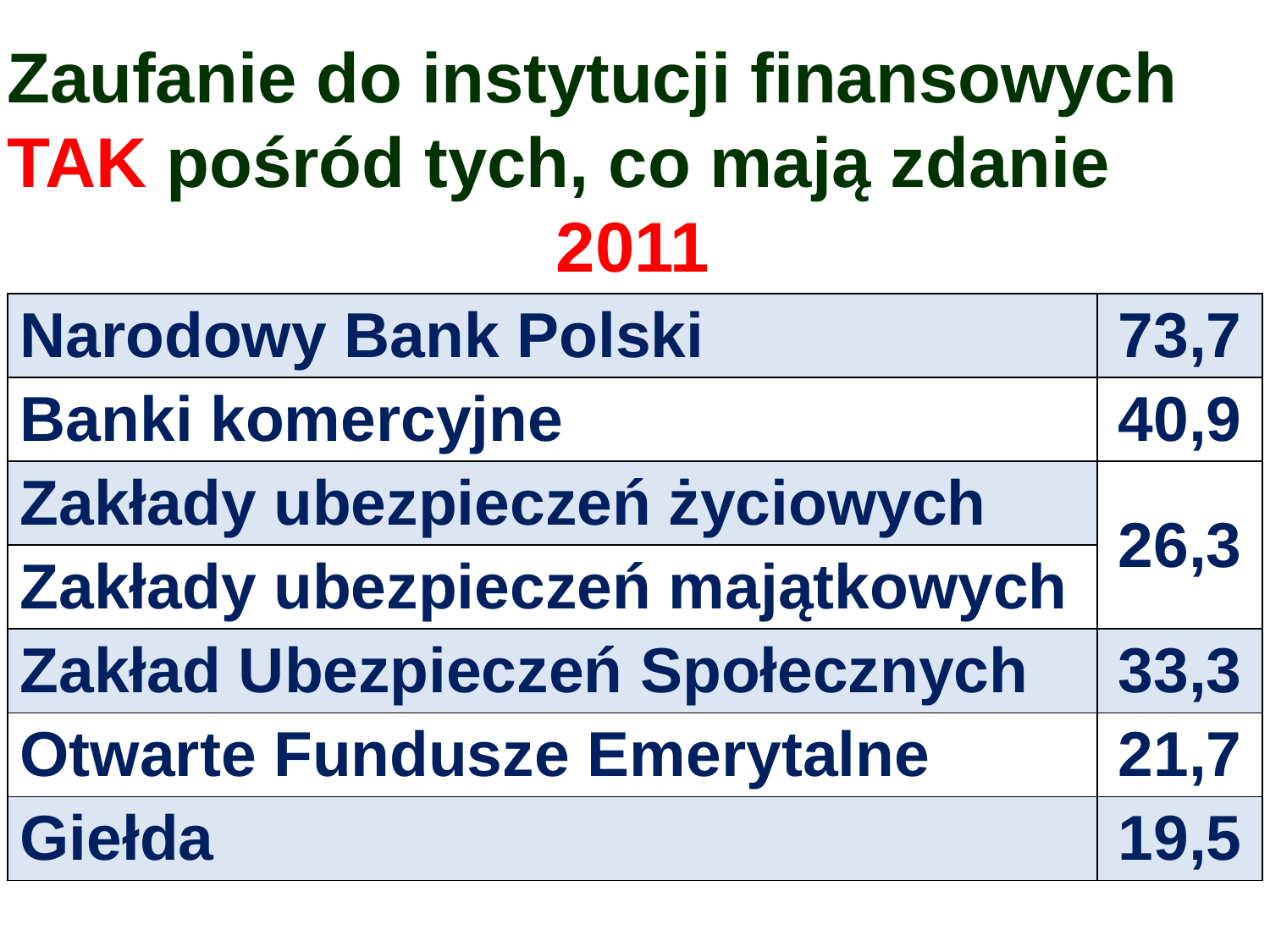

Zaufanie do instytucji finansowych
TAK pośród tych, co mają zdanie
2011
| Narodowy Bank Polski | 73,7 |
| --- | --- |
| Banki komercyjne | 40,9 |
| Zakłady ubezpieczeń życiowych | 26,3 |
| Zakłady ubezpieczeń majątkowych |  |
| Zakład Ubezpieczeń Społecznych | 33,3 |
| Otwarte Fundusze Emerytalne | 21,7 |
| Giełda | 19,5 |